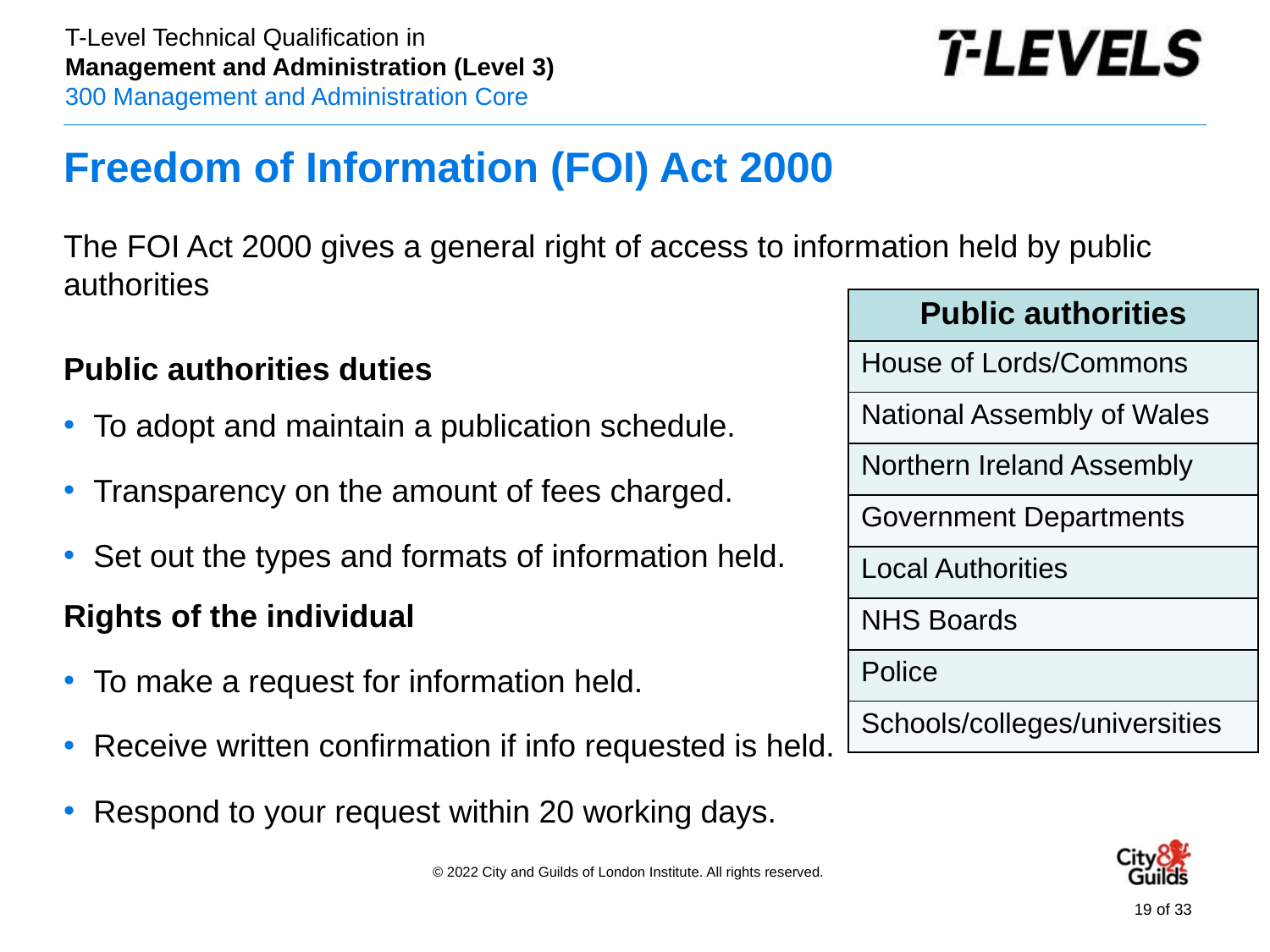

# Freedom of Information (FOI) Act 2000
The FOI Act 2000 gives a general right of access to information held by public authorities

Public authorities duties
To adopt and maintain a publication schedule.
Transparency on the amount of fees charged.
Set out the types and formats of information held.
Rights of the individual
To make a request for information held.
Receive written confirmation if info requested is held.
Respond to your request within 20 working days.

| Public authorities |
| --- |
| House of Lords/Commons |
| National Assembly of Wales |
| Northern Ireland Assembly |
| Government Departments |
| Local Authorities |
| NHS Boards |
| Police |
| Schools/colleges/universities |